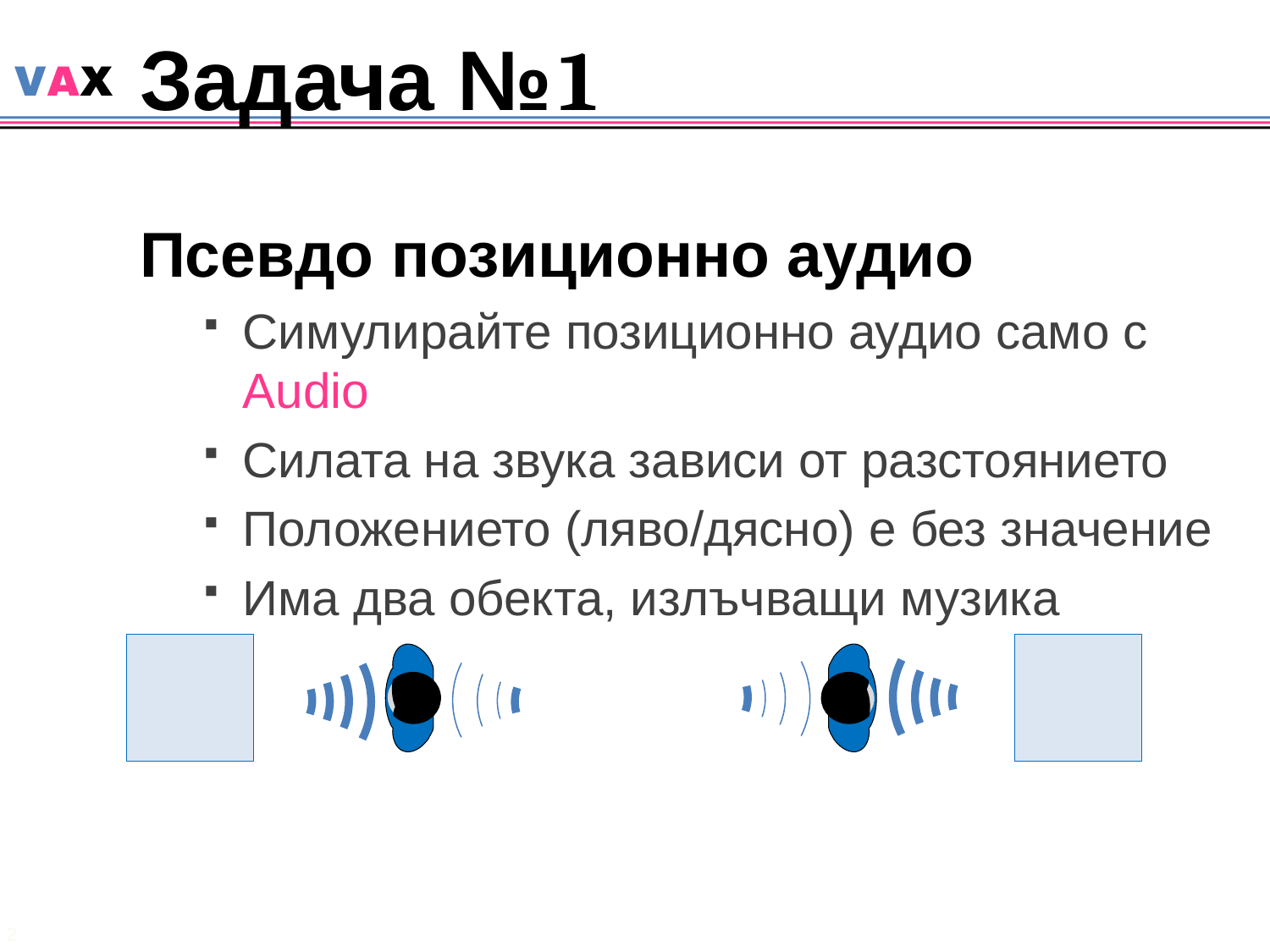

# Задача №1
Псевдо позиционно аудио
Симулирайте позиционно аудио само с Audio
Силата на звука зависи от разстоянието
Положението (ляво/дясно) е без значение
Има два обекта, излъчващи музика